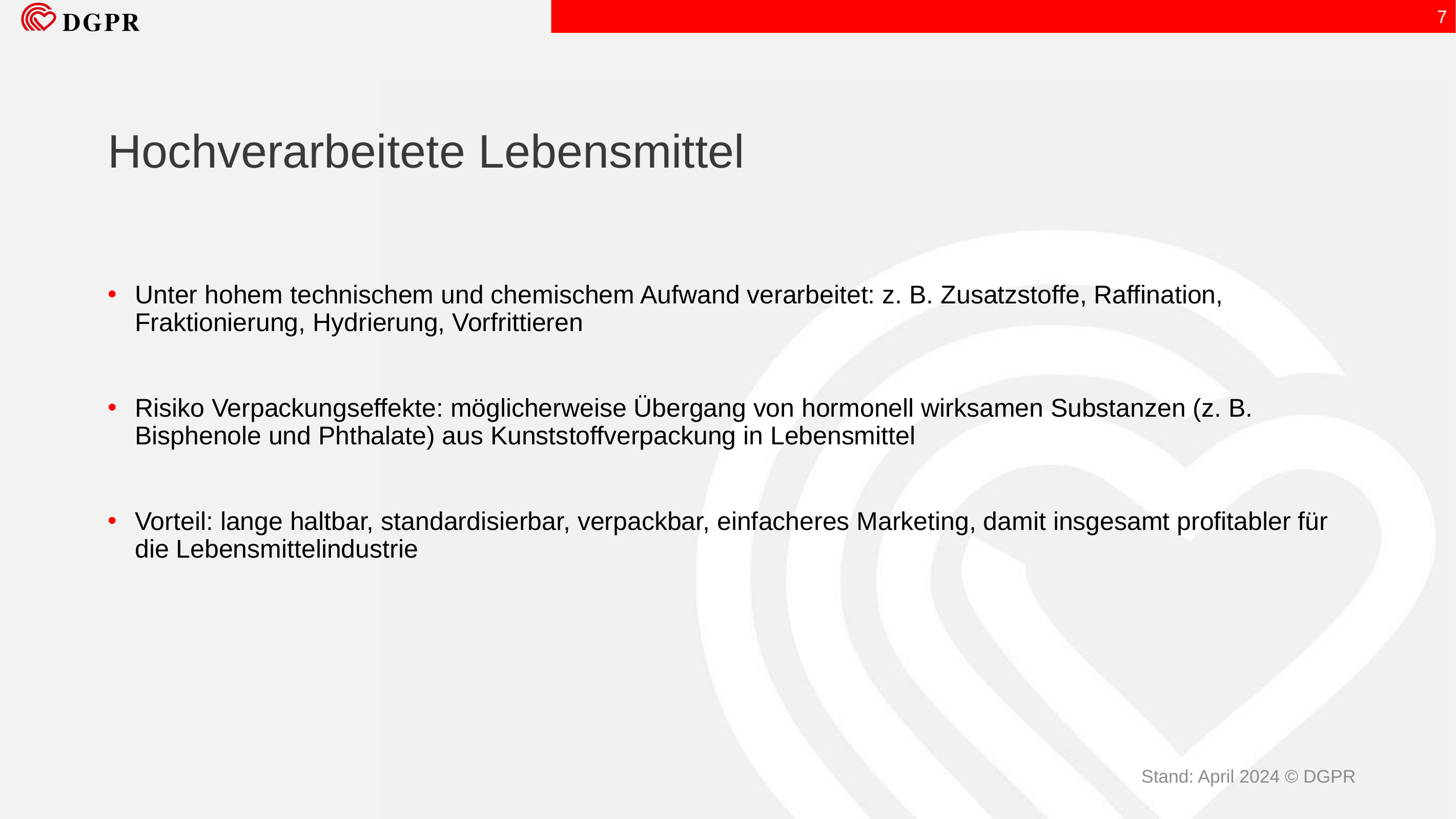

7
# Hochverarbeitete Lebensmittel
Unter hohem technischem und chemischem Aufwand verarbeitet: z. B. Zusatzstoffe, Raffination, Fraktionierung, Hydrierung, Vorfrittieren

Risiko Verpackungseffekte: möglicherweise Übergang von hormonell wirksamen Substanzen (z. B. Bisphenole und Phthalate) aus Kunststoffverpackung in Lebensmittel

Vorteil: lange haltbar, standardisierbar, verpackbar, einfacheres Marketing, damit insgesamt profitabler für die Lebensmittelindustrie
Stand: April 2024 © DGPR